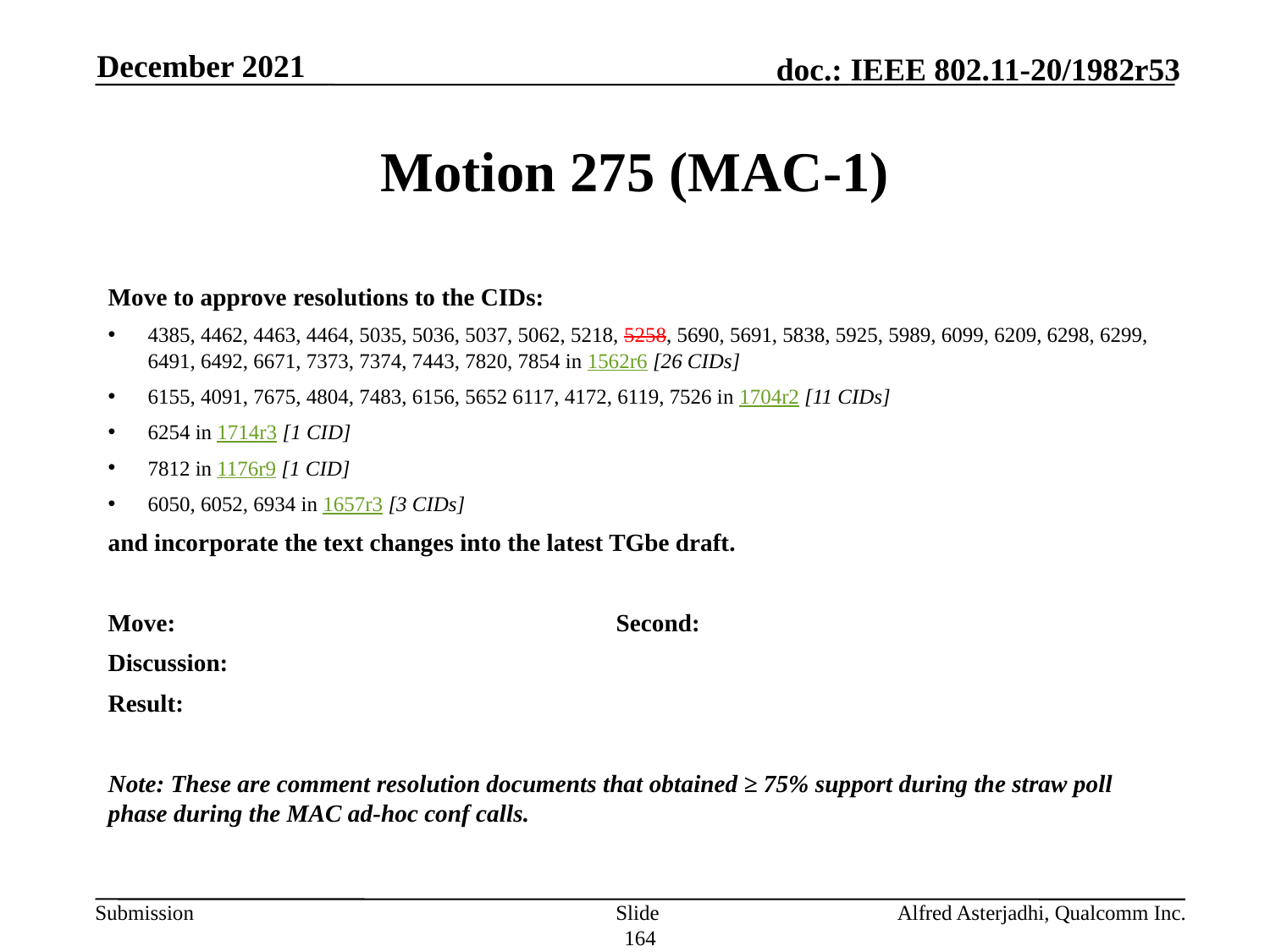

December 2021
# Motion 275 (MAC-1)
Move to approve resolutions to the CIDs:
4385, 4462, 4463, 4464, 5035, 5036, 5037, 5062, 5218, 5258, 5690, 5691, 5838, 5925, 5989, 6099, 6209, 6298, 6299, 6491, 6492, 6671, 7373, 7374, 7443, 7820, 7854 in 1562r6 [26 CIDs]
6155, 4091, 7675, 4804, 7483, 6156, 5652 6117, 4172, 6119, 7526 in 1704r2 [11 CIDs]
6254 in 1714r3 [1 CID]
7812 in 1176r9 [1 CID]
6050, 6052, 6934 in 1657r3 [3 CIDs]
and incorporate the text changes into the latest TGbe draft.

Move: 				Second:
Discussion:
Result:

Note: These are comment resolution documents that obtained ≥ 75% support during the straw poll phase during the MAC ad-hoc conf calls.

Slide 164
Alfred Asterjadhi, Qualcomm Inc.